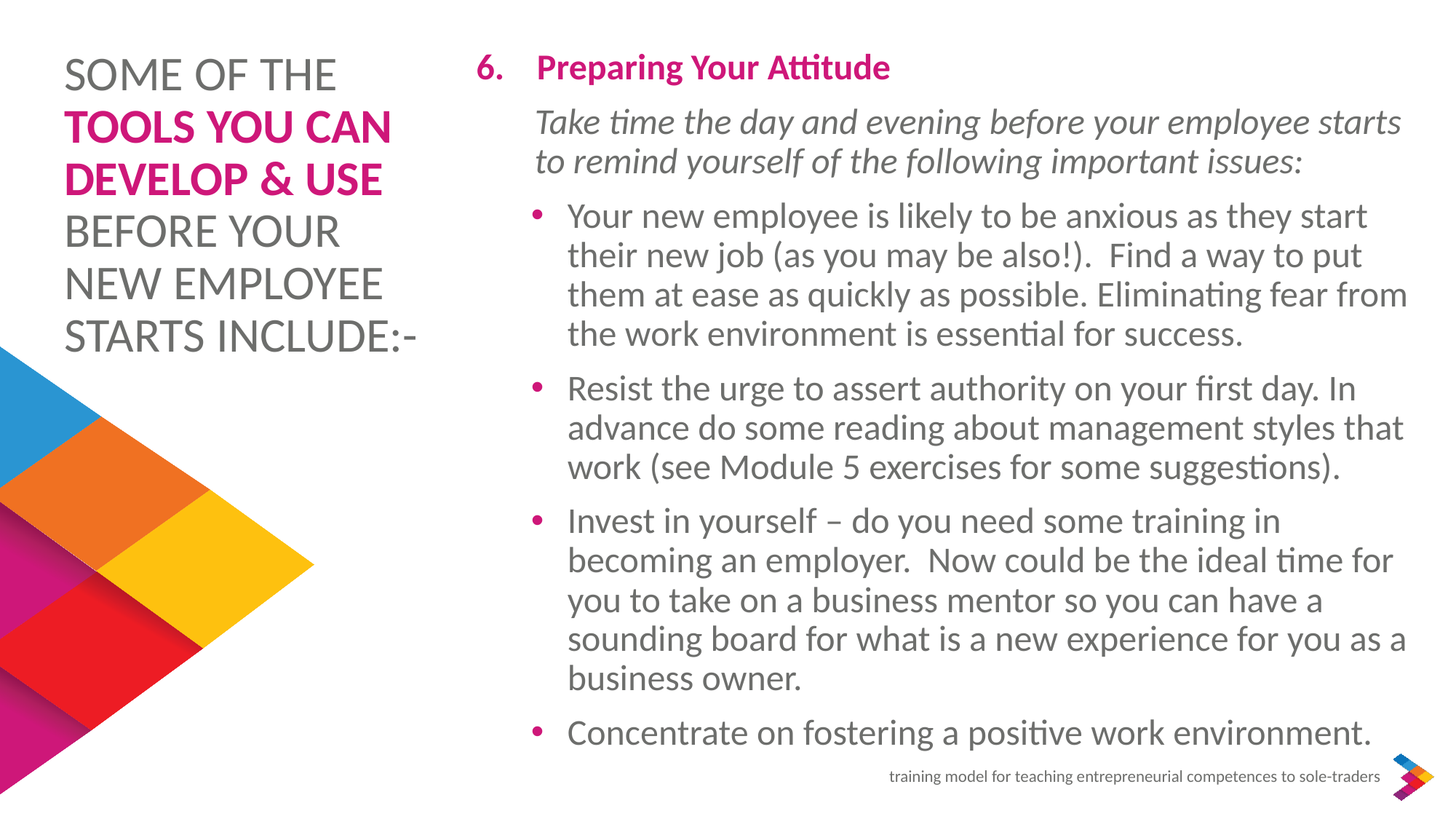

6.    Preparing Your Attitude
Take time the day and evening before your employee starts to remind yourself of the following important issues:
Your new employee is likely to be anxious as they start their new job (as you may be also!).  Find a way to put them at ease as quickly as possible. Eliminating fear from the work environment is essential for success.
Resist the urge to assert authority on your first day. In advance do some reading about management styles that work (see Module 5 exercises for some suggestions).
Invest in yourself – do you need some training in becoming an employer.  Now could be the ideal time for you to take on a business mentor so you can have a sounding board for what is a new experience for you as a business owner.
Concentrate on fostering a positive work environment.
SOME OF THE TOOLS YOU CAN DEVELOP & USE BEFORE YOUR NEW EMPLOYEE STARTS INCLUDE:-